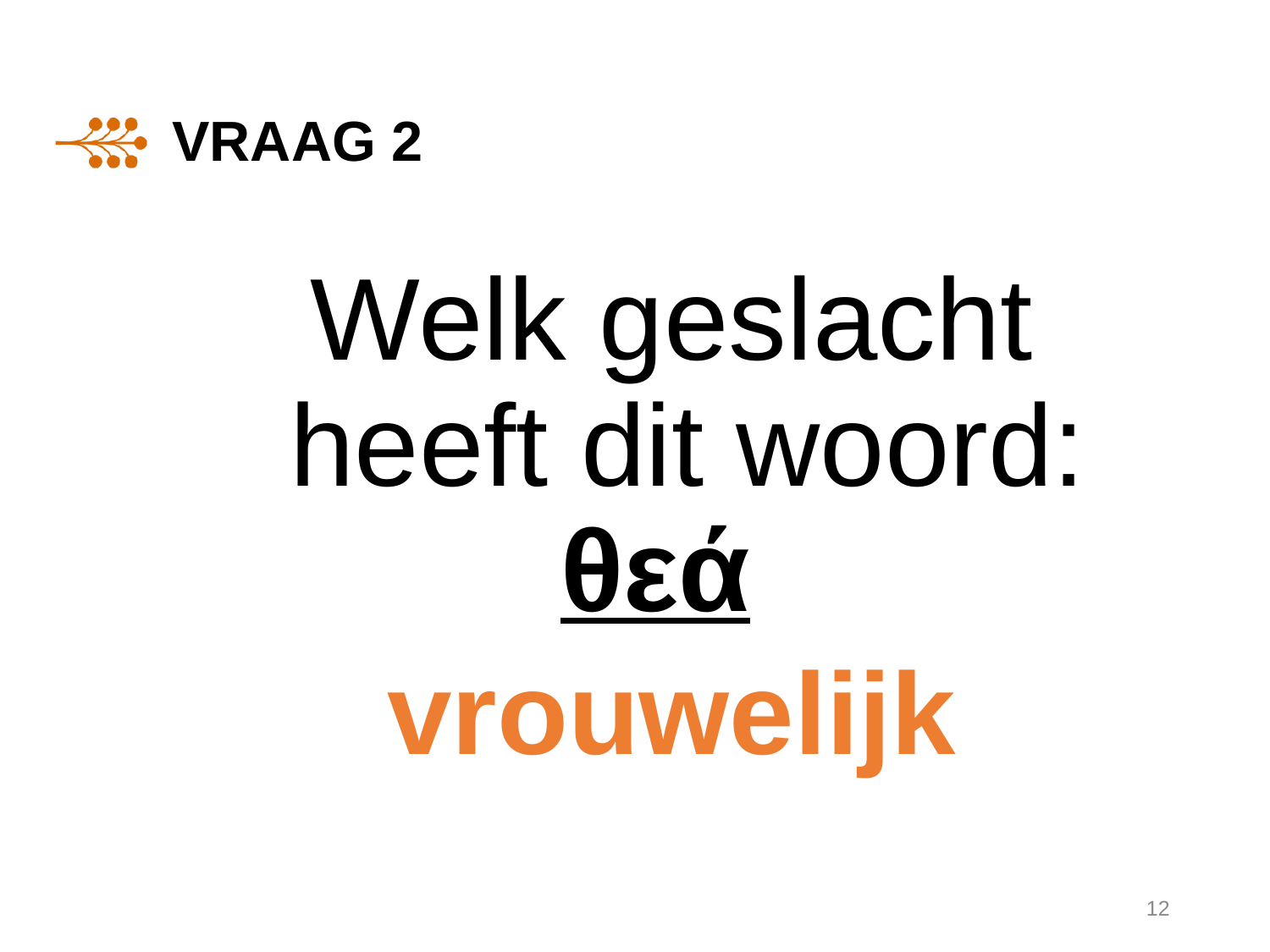

# Vraag 2
Welk geslacht heeft dit woord:
θεά
vrouwelijk
12